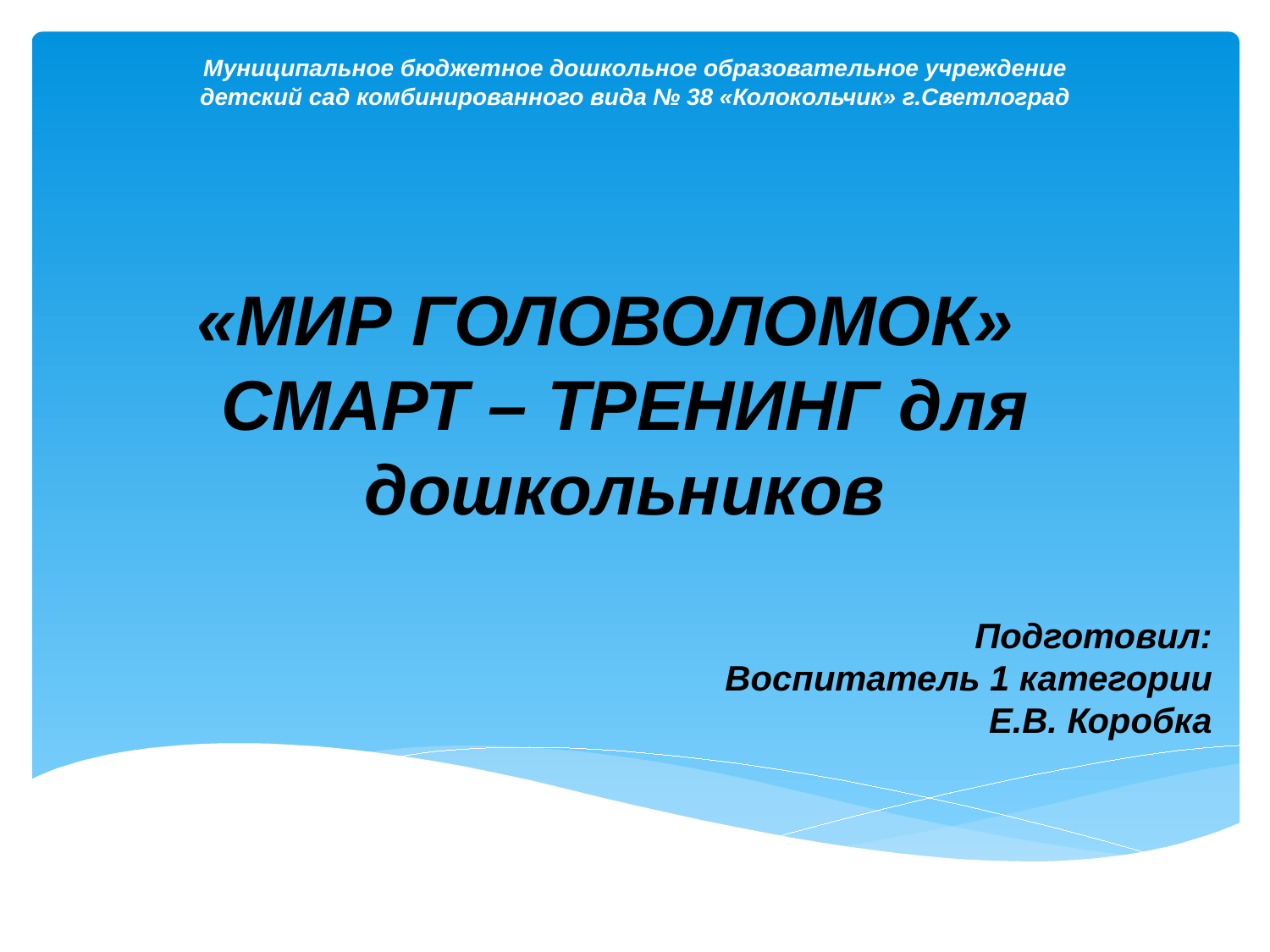

# Муниципальное бюджетное дошкольное образовательное учреждение детский сад комбинированного вида № 38 «Колокольчик» г.Светлоград
«МИР ГОЛОВОЛОМОК»
СМАРТ – ТРЕНИНГ для дошкольников

Подготовил:
Воспитатель 1 категории
Е.В. Коробка